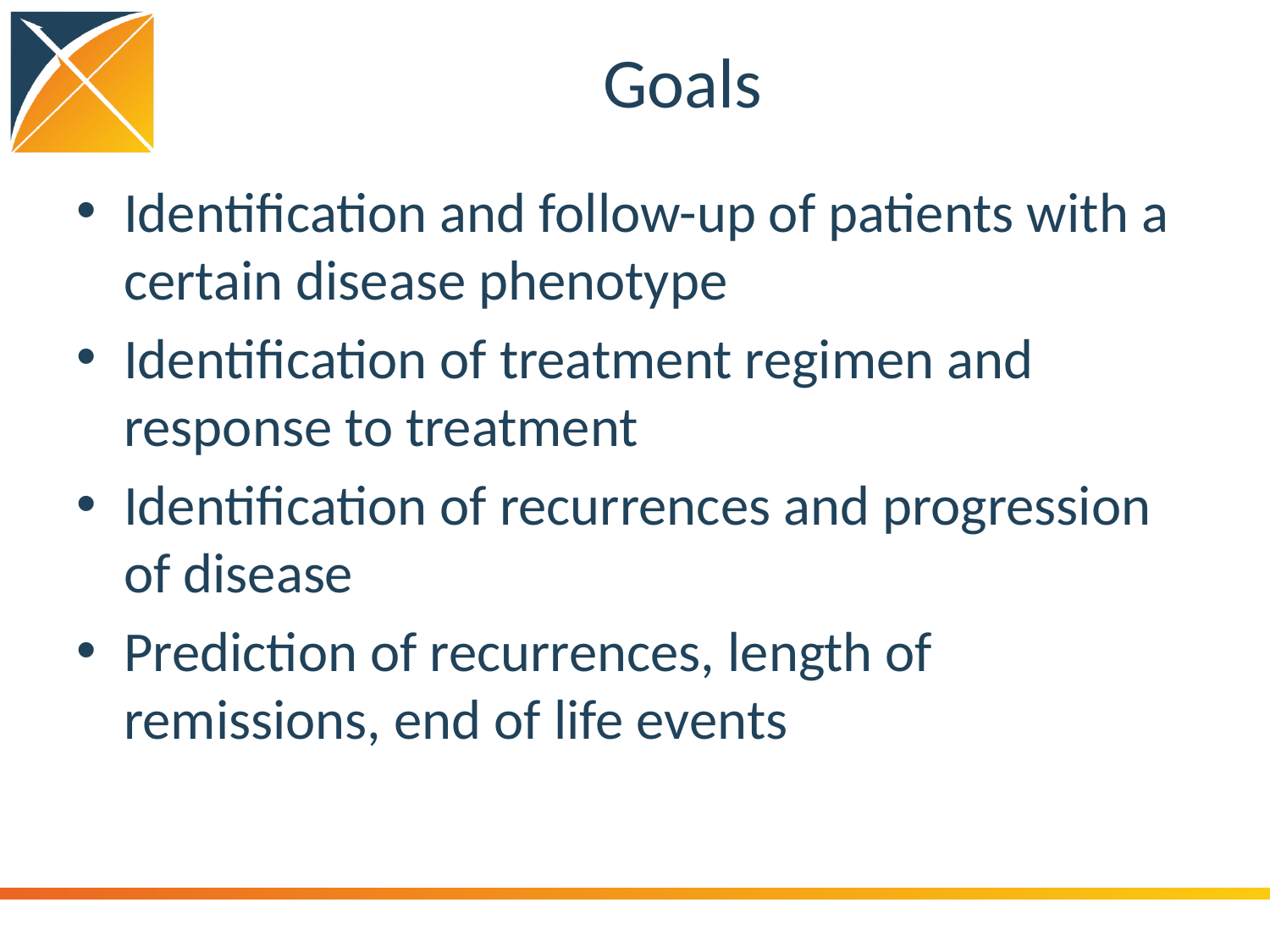

# Goals
Identification and follow-up of patients with a certain disease phenotype
Identification of treatment regimen and response to treatment
Identification of recurrences and progression of disease
Prediction of recurrences, length of remissions, end of life events